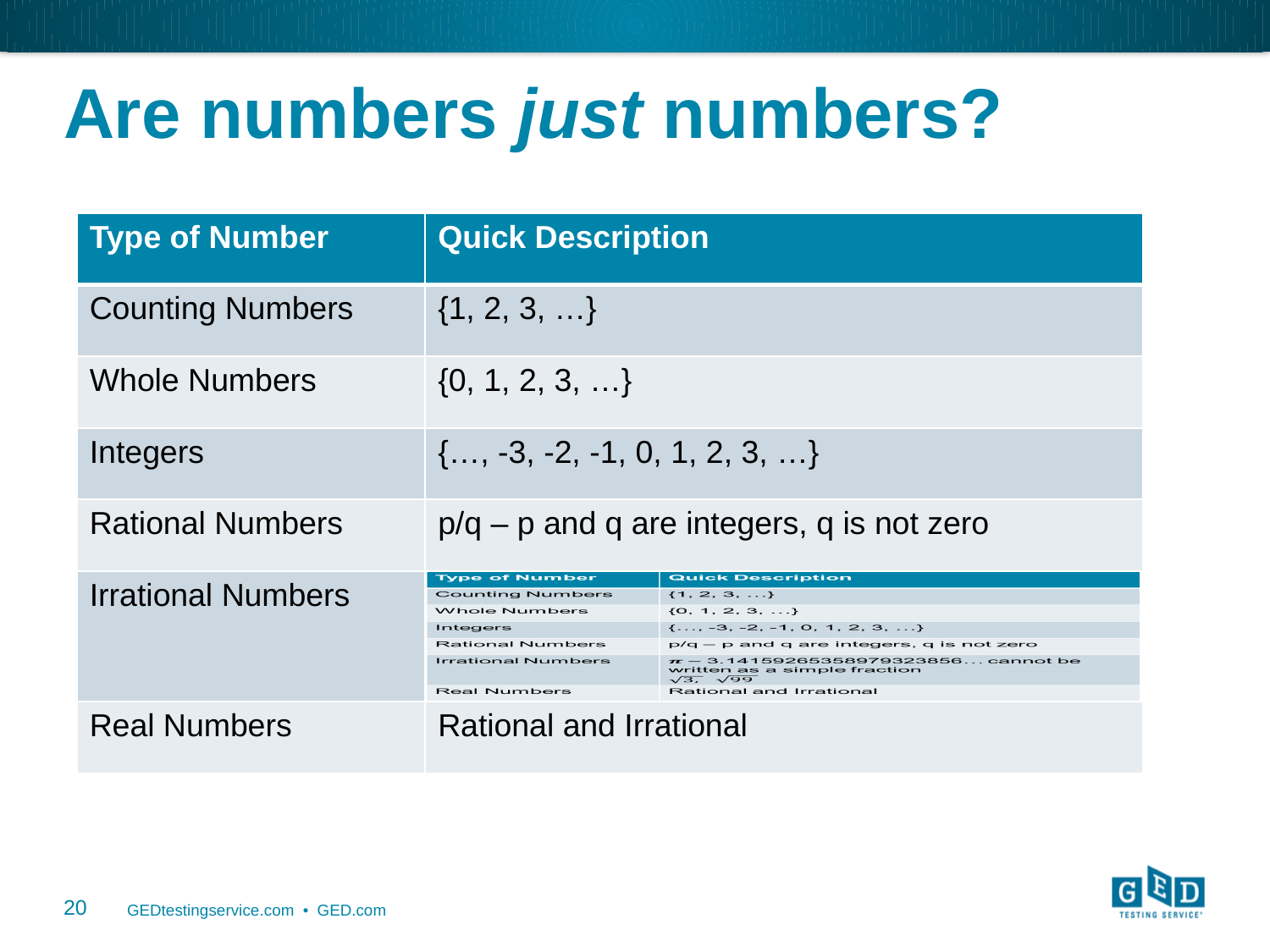

# Are numbers just numbers?
| Type of Number | Quick Description |
| --- | --- |
| Counting Numbers | {1, 2, 3, …} |
| Whole Numbers | {0, 1, 2, 3, …} |
| Integers | {…, -3, -2, -1, 0, 1, 2, 3, …} |
| Rational Numbers | p/q – p and q are integers, q is not zero |
| Irrational Numbers |  |
| Real Numbers | Rational and Irrational |
20